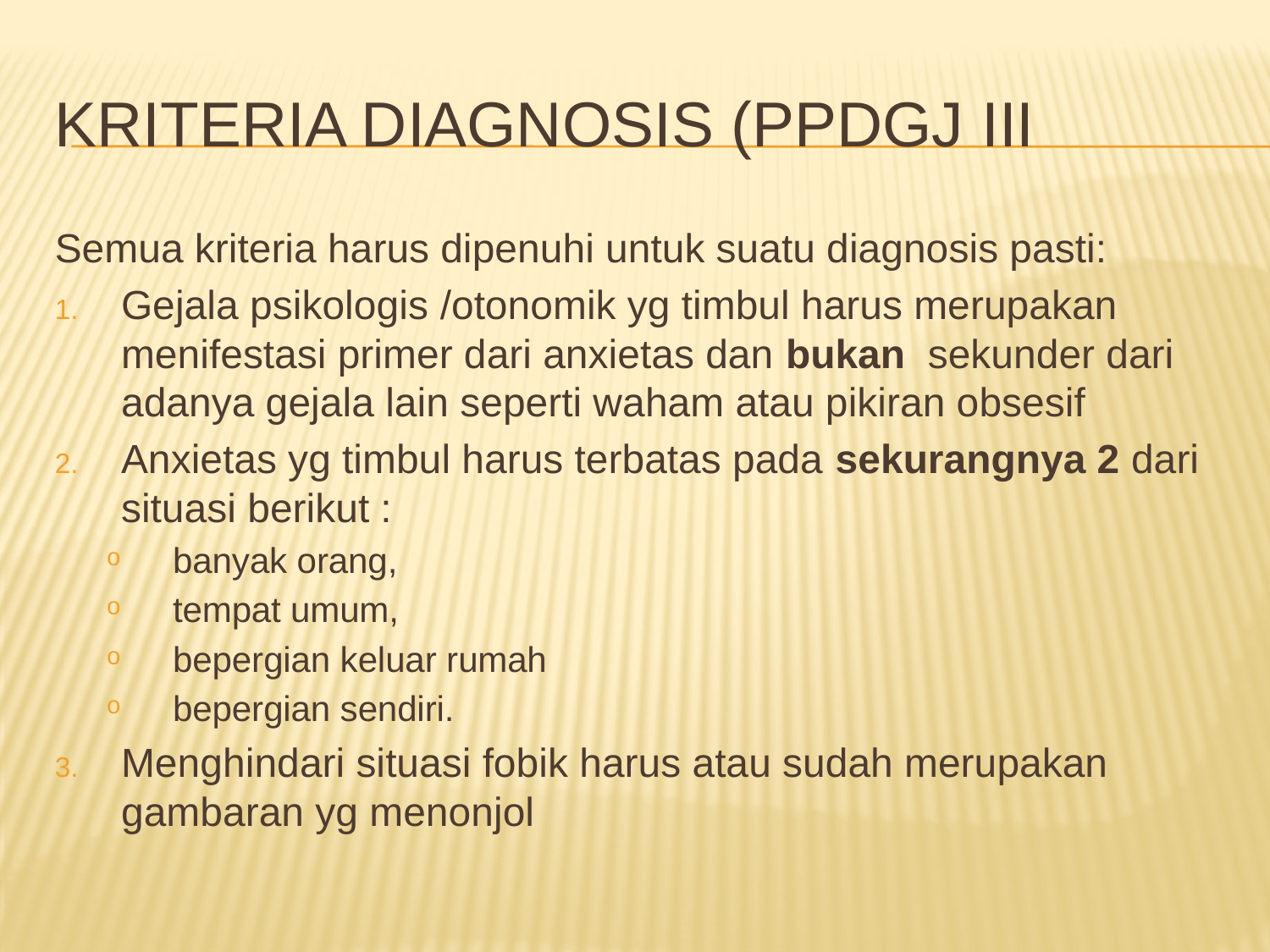

# Kriteria Diagnosis (PPDGJ III
Semua kriteria harus dipenuhi untuk suatu diagnosis pasti:
Gejala psikologis /otonomik yg timbul harus merupakan menifestasi primer dari anxietas dan bukan  sekunder dari adanya gejala lain seperti waham atau pikiran obsesif
Anxietas yg timbul harus terbatas pada sekurangnya 2 dari situasi berikut :
banyak orang,
tempat umum,
bepergian keluar rumah
bepergian sendiri.
Menghindari situasi fobik harus atau sudah merupakan gambaran yg menonjol